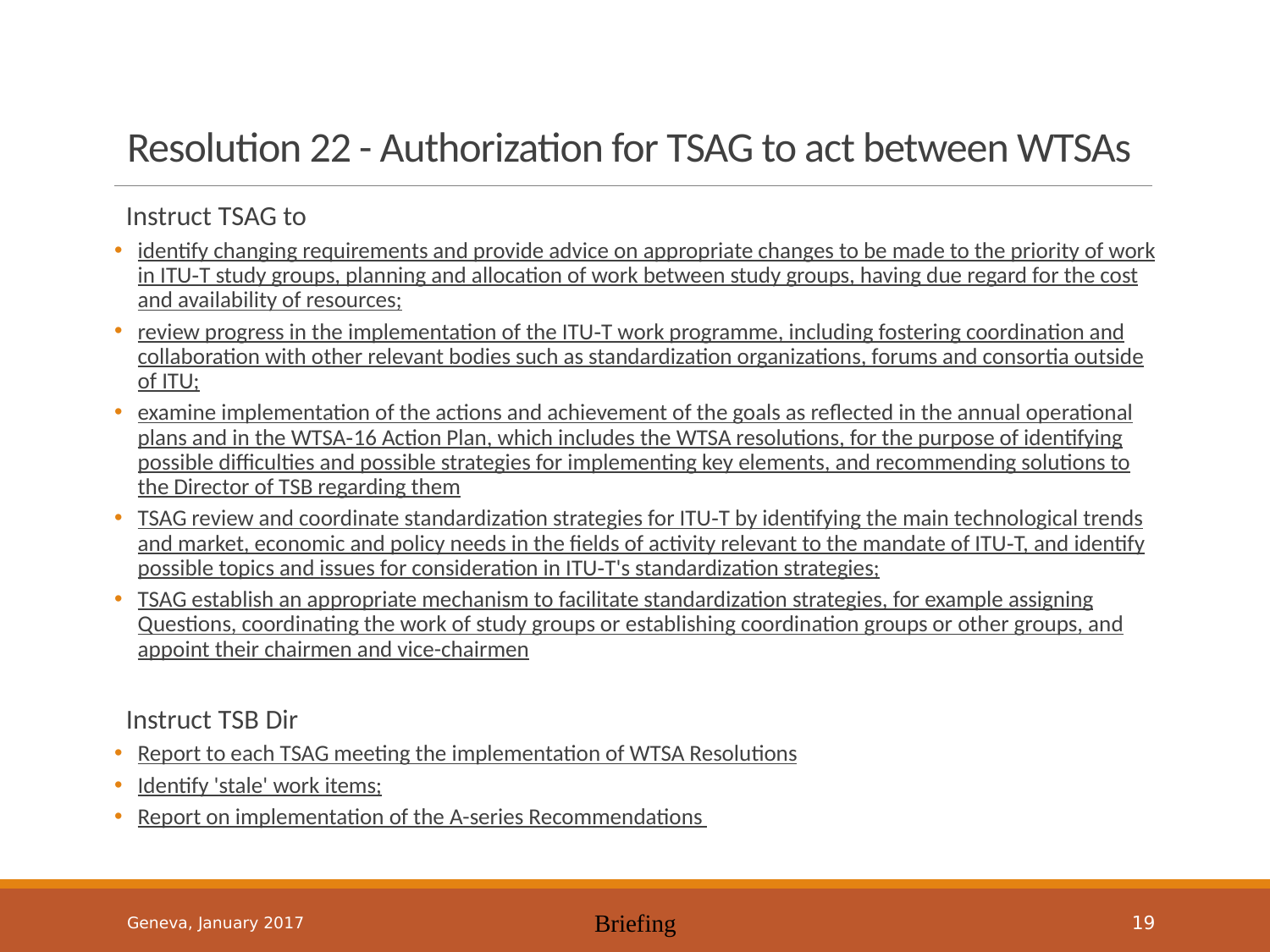

# Resolution 22 - Authorization for TSAG to act between WTSAs
Instruct TSAG to
identify changing requirements and provide advice on appropriate changes to be made to the priority of work in ITU‑T study groups, planning and allocation of work between study groups, having due regard for the cost and availability of resources;
review progress in the implementation of the ITU‑T work programme, including fostering coordination and collaboration with other relevant bodies such as standardization organizations, forums and consortia outside of ITU;
examine implementation of the actions and achievement of the goals as reflected in the annual operational plans and in the WTSA‑16 Action Plan, which includes the WTSA resolutions, for the purpose of identifying possible difficulties and possible strategies for implementing key elements, and recommending solutions to the Director of TSB regarding them
TSAG review and coordinate standardization strategies for ITU‑T by identifying the main technological trends and market, economic and policy needs in the fields of activity relevant to the mandate of ITU‑T, and identify possible topics and issues for consideration in ITU‑T's standardization strategies;
TSAG establish an appropriate mechanism to facilitate standardization strategies, for example assigning Questions, coordinating the work of study groups or establishing coordination groups or other groups, and appoint their chairmen and vice-chairmen

Instruct TSB Dir
Report to each TSAG meeting the implementation of WTSA Resolutions
Identify 'stale' work items;
Report on implementation of the A-series Recommendations
Geneva, January 2017
Briefing
19